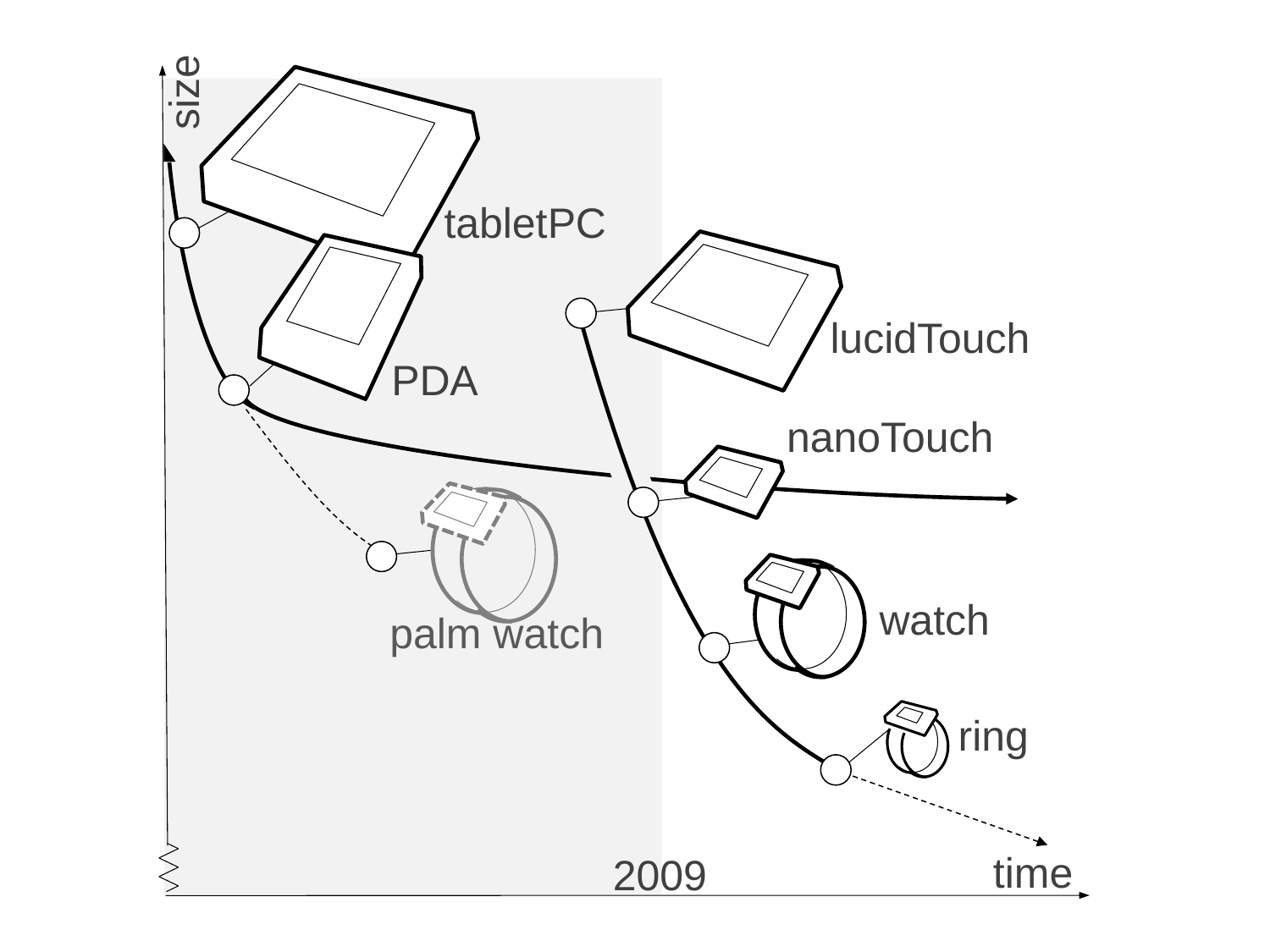

size

30cm

tabletPC

lucidTouch

PDA
10cm

nanoTouch

3cm

watch
palm watch

ring

1cm

time
2009